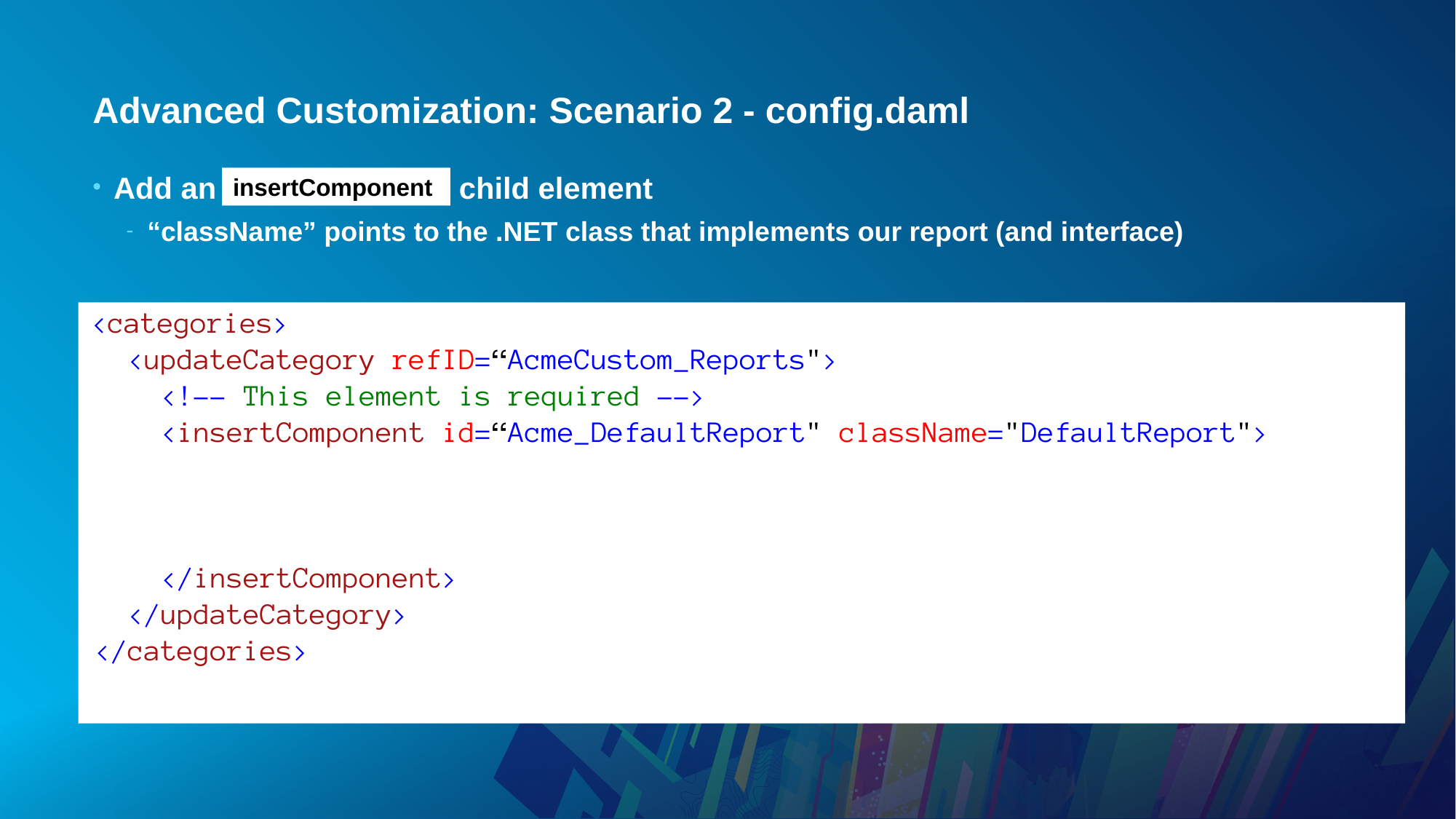

# Advanced Customization: Scenario 2 - config.daml
Add an                             child element
“className” points to the .NET class that implements our report (and interface)
insertComponent
 <categories>
   <updateCategory refID=“AcmeCustom_Reports">
     <!-- This element is required -->
     <insertComponent id=“Acme_DefaultReport" className="DefaultReport">

     </insertComponent>
   </updateCategory>
 </categories>